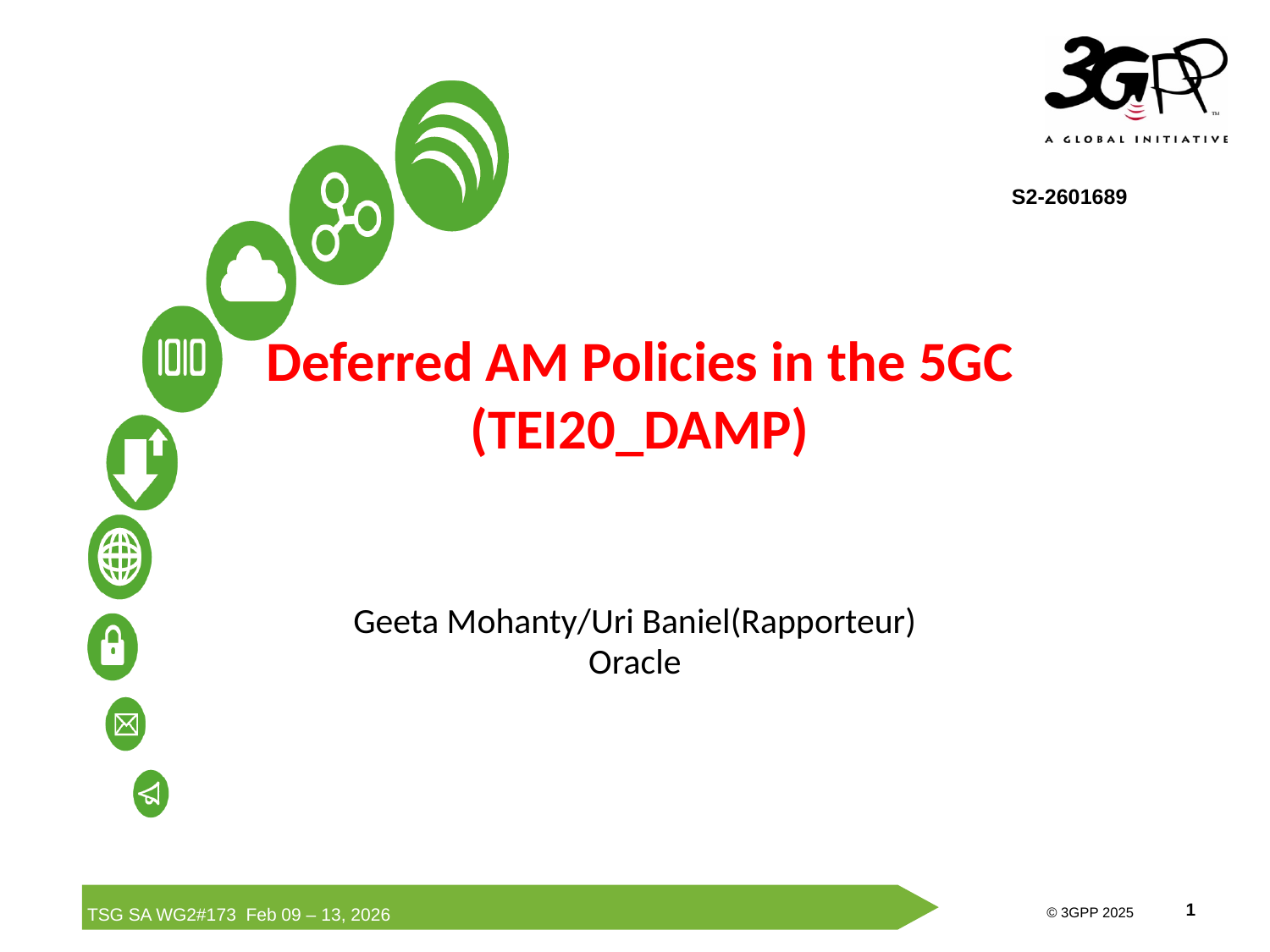

S2-2601689
# Deferred AM Policies in the 5GC (TEI20_DAMP)
Geeta Mohanty/Uri Baniel(Rapporteur)
Oracle